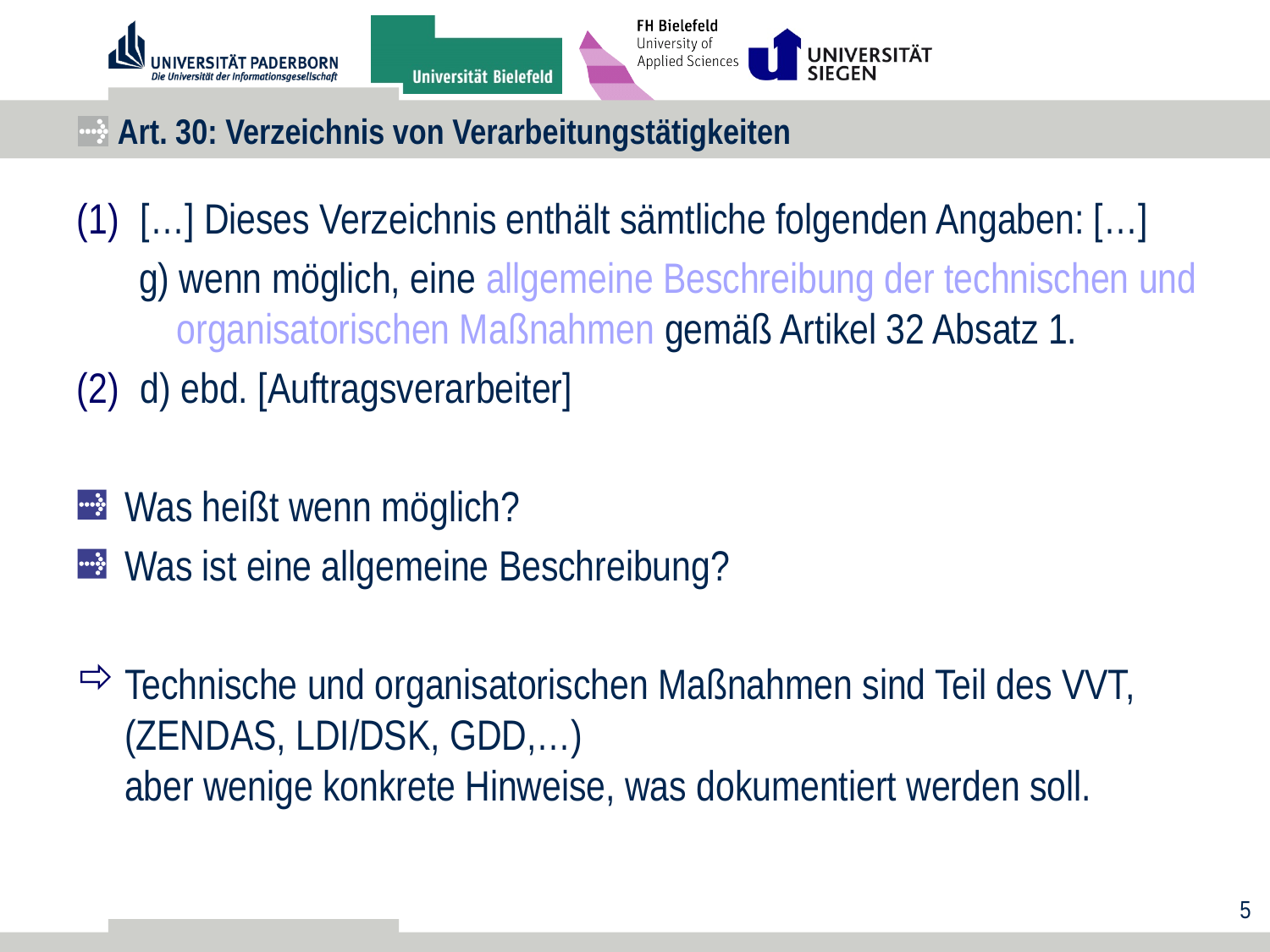

# Art. 30: Verzeichnis von Verarbeitungstätigkeiten
[…] Dieses Verzeichnis enthält sämtliche folgenden Angaben: […]
g) wenn möglich, eine allgemeine Beschreibung der technischen und organisatorischen Maßnahmen gemäß Artikel 32 Absatz 1.
d) ebd. [Auftragsverarbeiter]

Was heißt wenn möglich?
Was ist eine allgemeine Beschreibung?

Technische und organisatorischen Maßnahmen sind Teil des VVT,
(ZENDAS, LDI/DSK, GDD,…)
aber wenige konkrete Hinweise, was dokumentiert werden soll.
5